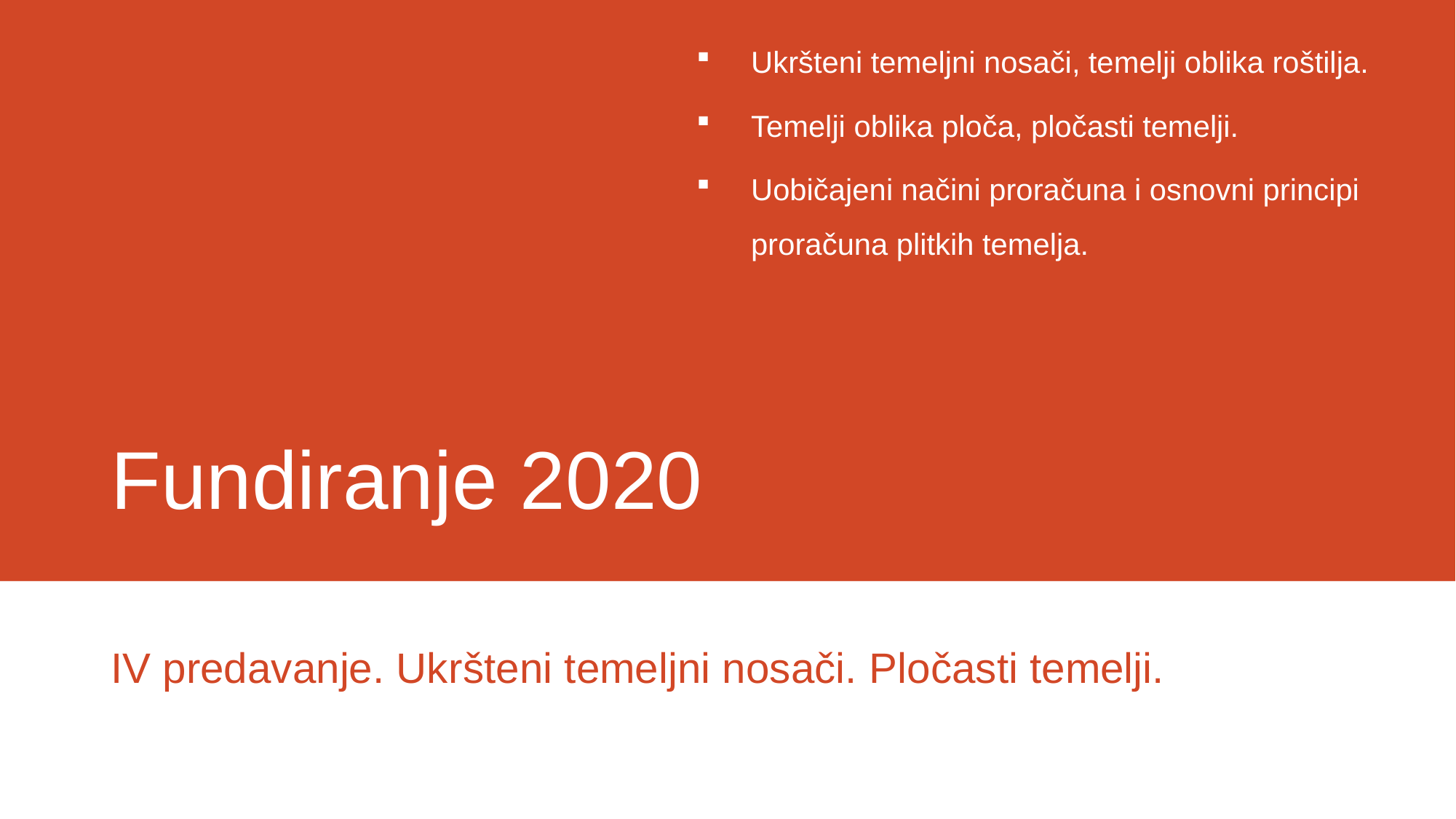

Ukršteni temeljni nosači, temelji oblika roštilja.
Temelji oblika ploča, pločasti temelji.
Uobičajeni načini proračuna i osnovni principi proračuna plitkih temelja.
# Fundiranje 2020
IV predavanje. Ukršteni temeljni nosači. Pločasti temelji.